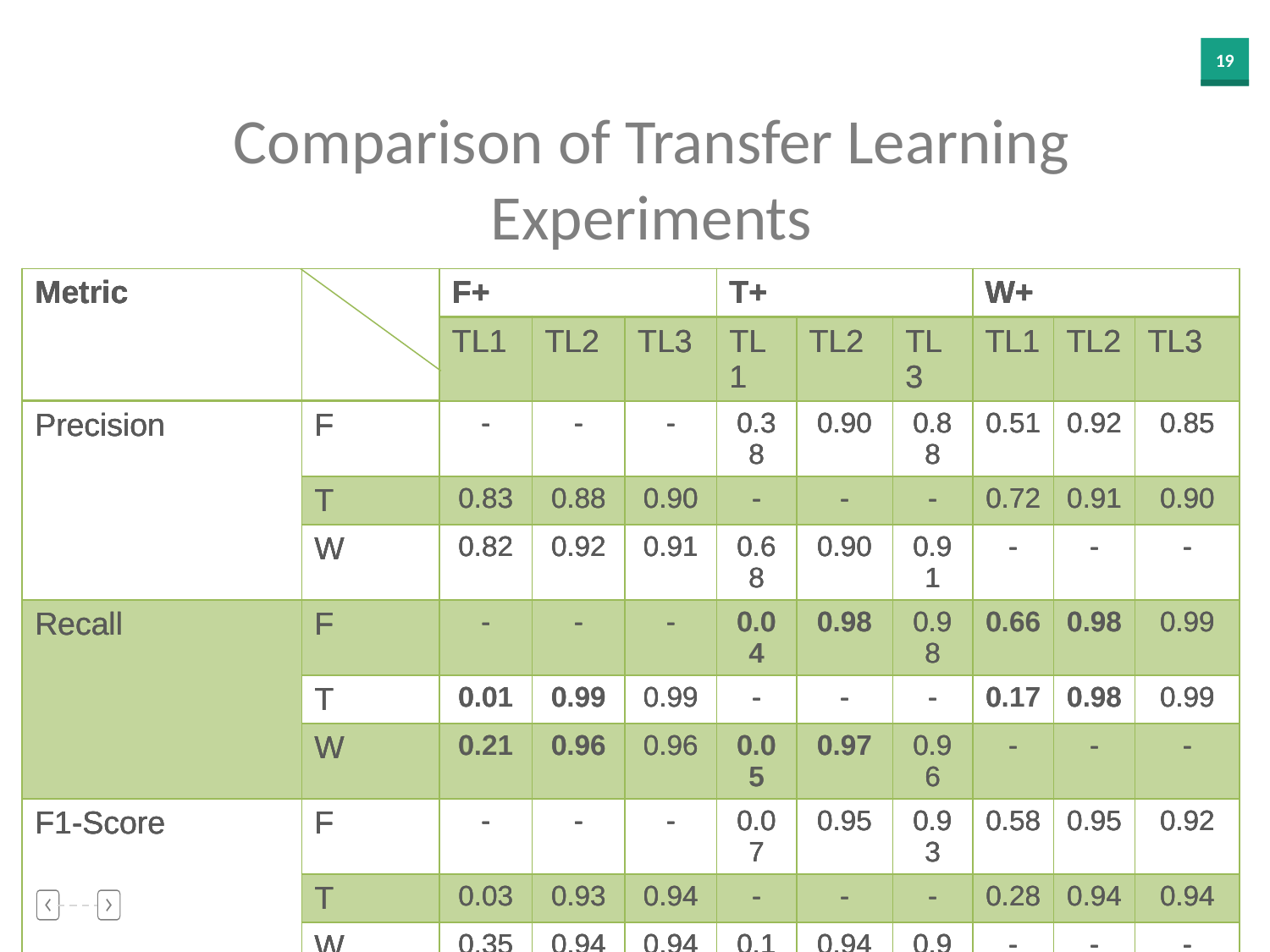

Comparison of Transfer Learning Experiments

| Metric |  | F+ |  |  | T+ |  |  | W+ |  |  |
| --- | --- | --- | --- | --- | --- | --- | --- | --- | --- | --- |
|  |  | TL1 | TL2 | TL3 | TL1 | TL2 | TL3 | TL1 | TL2 | TL3 |
| Precision | F | - | - | - | 0.38 | 0.90 | 0.88 | 0.51 | 0.92 | 0.85 |
|  | T | 0.83 | 0.88 | 0.90 | - | - | - | 0.72 | 0.91 | 0.90 |
|  | W | 0.82 | 0.92 | 0.91 | 0.68 | 0.90 | 0.91 | - | - | - |
| Recall | F | - | - | - | 0.04 | 0.98 | 0.98 | 0.66 | 0.98 | 0.99 |
|  | T | 0.01 | 0.99 | 0.99 | - | - | - | 0.17 | 0.98 | 0.99 |
|  | W | 0.21 | 0.96 | 0.96 | 0.05 | 0.97 | 0.96 | - | - | - |
| F1-Score | F | - | - | - | 0.07 | 0.95 | 0.93 | 0.58 | 0.95 | 0.92 |
|  | T | 0.03 | 0.93 | 0.94 | - | - | - | 0.28 | 0.94 | 0.94 |
|  | W | 0.35 | 0.94 | 0.94 | 0.19 | 0.94 | 0.94 | - | - | - |
| Metric |  | F+ |  |  | T+ |  |  | W+ |  |  |
| --- | --- | --- | --- | --- | --- | --- | --- | --- | --- | --- |
|  |  | TL1 | TL2 | TL3 | TL1 | TL2 | TL3 | TL1 | TL2 | TL3 |
| Precision | F | - | - | - | 0.38 | 0.90 | 0.88 | 0.51 | 0.92 | 0.85 |
|  | T | 0.83 | 0.88 | 0.90 | - | - | - | 0.72 | 0.91 | 0.90 |
|  | W | 0.82 | 0.92 | 0.91 | 0.68 | 0.90 | 0.91 | - | - | - |
| Recall | F | - | - | - | 0.04 | 0.98 | 0.98 | 0.66 | 0.98 | 0.99 |
|  | T | 0.01 | 0.99 | 0.99 | - | - | - | 0.17 | 0.98 | 0.99 |
|  | W | 0.21 | 0.96 | 0.96 | 0.05 | 0.97 | 0.96 | - | - | - |
| F1-Score | F | - | - | - | 0.07 | 0.95 | 0.93 | 0.58 | 0.95 | 0.92 |
|  | T | 0.03 | 0.93 | 0.94 | - | - | - | 0.28 | 0.94 | 0.94 |
|  | W | 0.35 | 0.94 | 0.94 | 0.19 | 0.94 | 0.94 | - | - | - |
| Metric |  | F+ |  |  | T+ |  |  | W+ |  |  |
| --- | --- | --- | --- | --- | --- | --- | --- | --- | --- | --- |
|  |  | TL1 | TL2 | TL3 | TL1 | TL2 | TL3 | TL1 | TL2 | TL3 |
| Precision | F | - | - | - | 0.38 | 0.90 | 0.88 | 0.51 | 0.92 | 0.85 |
|  | T | 0.83 | 0.88 | 0.90 | - | - | - | 0.72 | 0.91 | 0.90 |
|  | W | 0.82 | 0.92 | 0.91 | 0.68 | 0.90 | 0.91 | - | - | - |
| Recall | F | - | - | - | 0.04 | 0.98 | 0.98 | 0.66 | 0.98 | 0.99 |
|  | T | 0.01 | 0.99 | 0.99 | - | - | - | 0.17 | 0.98 | 0.99 |
|  | W | 0.21 | 0.96 | 0.96 | 0.05 | 0.97 | 0.96 | - | - | - |
| F1-Score | F | - | - | - | 0.07 | 0.95 | 0.93 | 0.58 | 0.95 | 0.92 |
|  | T | 0.03 | 0.93 | 0.94 | - | - | - | 0.28 | 0.94 | 0.94 |
|  | W | 0.35 | 0.94 | 0.94 | 0.19 | 0.94 | 0.94 | - | - | - |
| Metric |  | F+ |  |  | T+ |  |  | W+ |  |  |
| --- | --- | --- | --- | --- | --- | --- | --- | --- | --- | --- |
|  |  | TL1 | TL2 | TL3 | TL1 | TL2 | TL3 | TL1 | TL2 | TL3 |
| Precision | F | - | - | - | 0.38 | 0.90 | 0.88 | 0.51 | 0.92 | 0.85 |
|  | T | 0.83 | 0.88 | 0.90 | - | - | - | 0.72 | 0.91 | 0.90 |
|  | W | 0.82 | 0.92 | 0.91 | 0.68 | 0.90 | 0.91 | - | - | - |
| Recall | F | - | - | - | 0.04 | 0.98 | 0.98 | 0.66 | 0.98 | 0.99 |
|  | T | 0.01 | 0.99 | 0.99 | - | - | - | 0.17 | 0.98 | 0.99 |
|  | W | 0.21 | 0.96 | 0.96 | 0.05 | 0.97 | 0.96 | - | - | - |
| F1-Score | F | - | - | - | 0.07 | 0.95 | 0.93 | 0.58 | 0.95 | 0.92 |
|  | T | 0.03 | 0.93 | 0.94 | - | - | - | 0.28 | 0.94 | 0.94 |
|  | W | 0.35 | 0.94 | 0.94 | 0.19 | 0.94 | 0.94 | - | - | - |